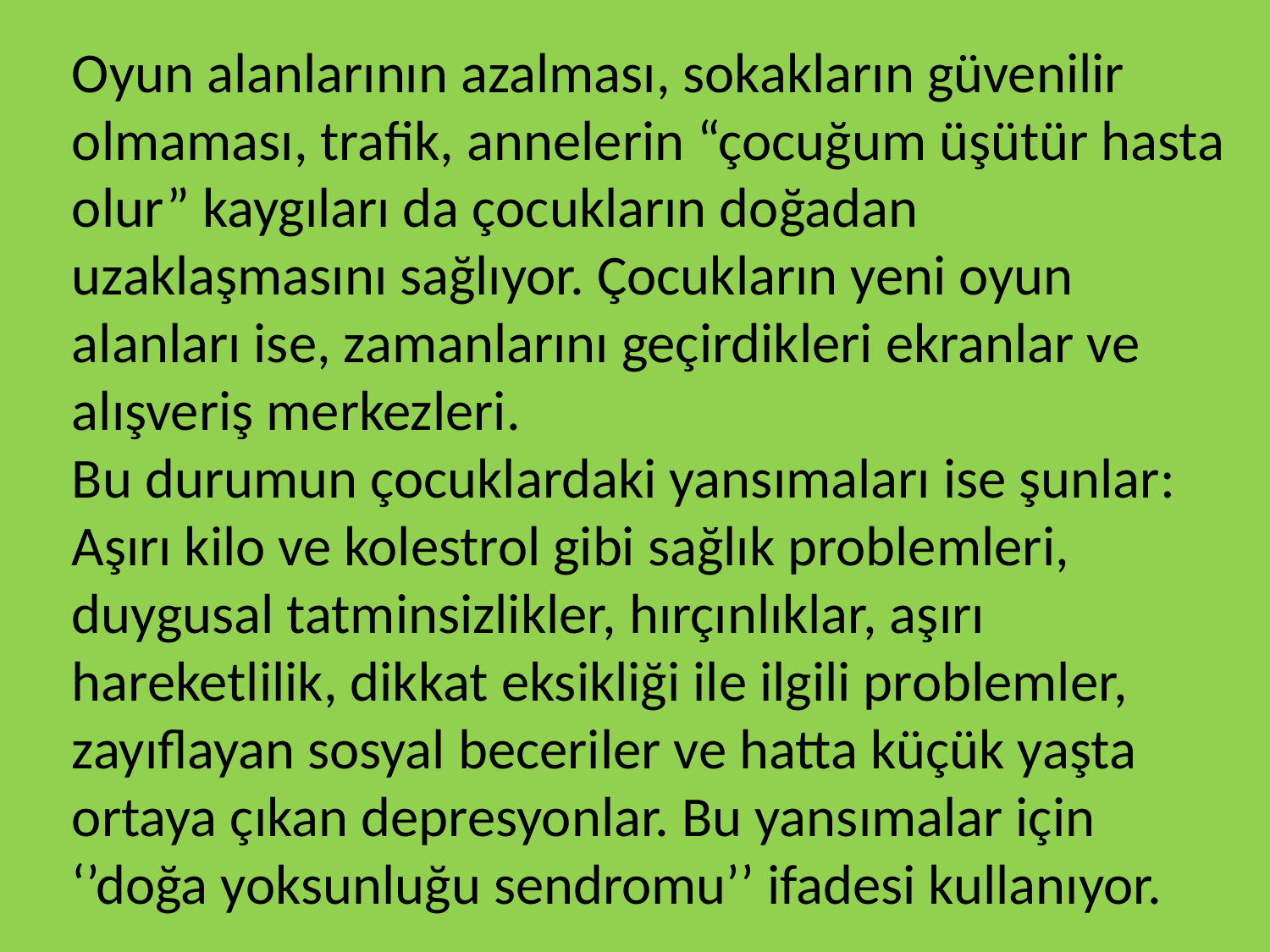

Oyun alanlarının azalması, sokakların güvenilir olmaması, trafik, annelerin “çocuğum üşütür hasta olur” kaygıları da çocukların doğadan uzaklaşmasını sağlıyor. Çocukların yeni oyun alanları ise, zamanlarını geçirdikleri ekranlar ve alışveriş merkezleri.
Bu durumun çocuklardaki yansımaları ise şunlar: Aşırı kilo ve kolestrol gibi sağlık problemleri, duygusal tatminsizlikler, hırçınlıklar, aşırı hareketlilik, dikkat eksikliği ile ilgili problemler, zayıflayan sosyal beceriler ve hatta küçük yaşta ortaya çıkan depresyonlar. Bu yansımalar için ‘’doğa yoksunluğu sendromu’’ ifadesi kullanıyor.